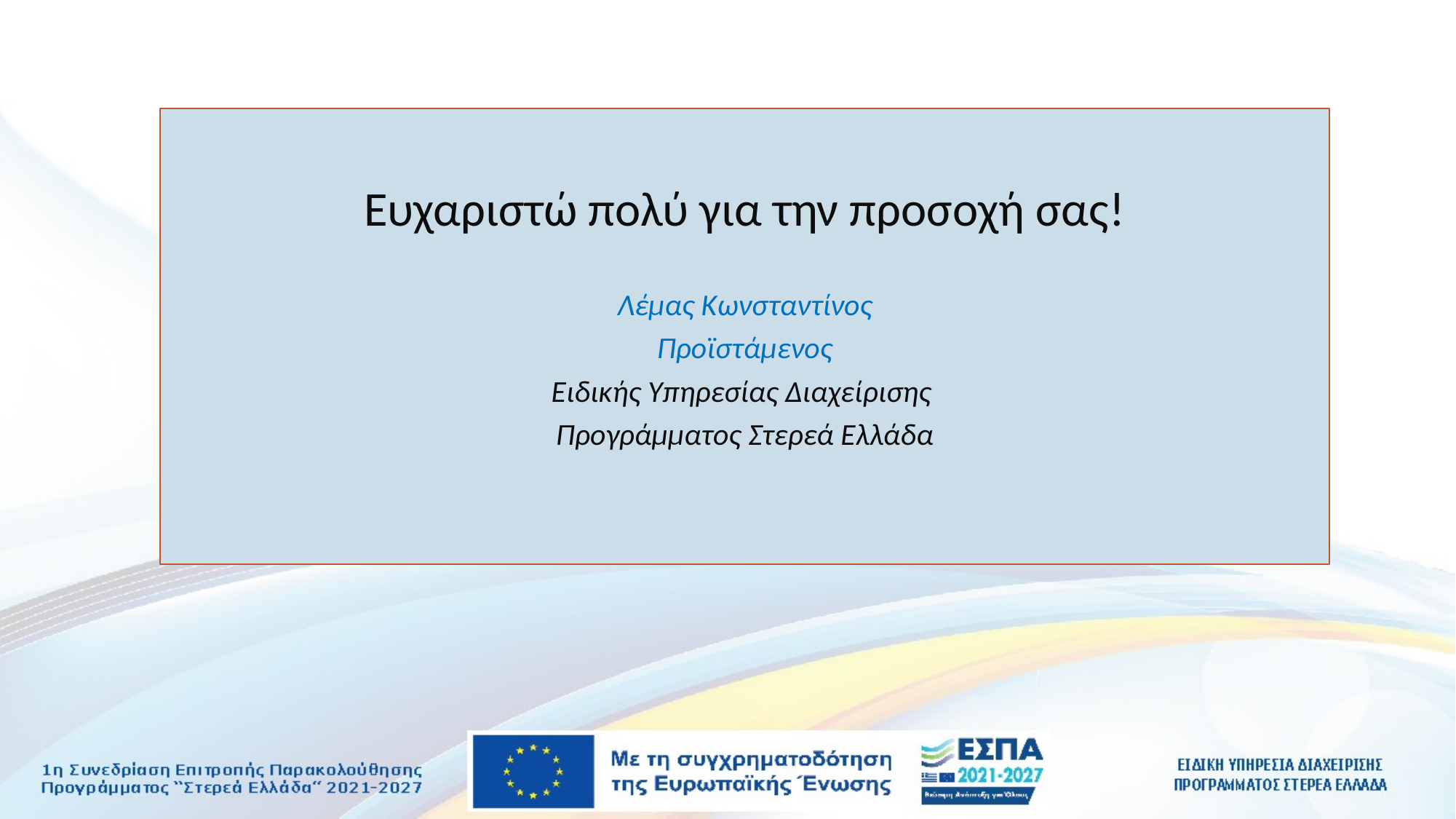

Ευχαριστώ πολύ για την προσοχή σας!

Λέμας Κωνσταντίνος
Προϊστάμενος
Ειδικής Υπηρεσίας Διαχείρισης
Προγράμματος Στερεά Ελλάδα